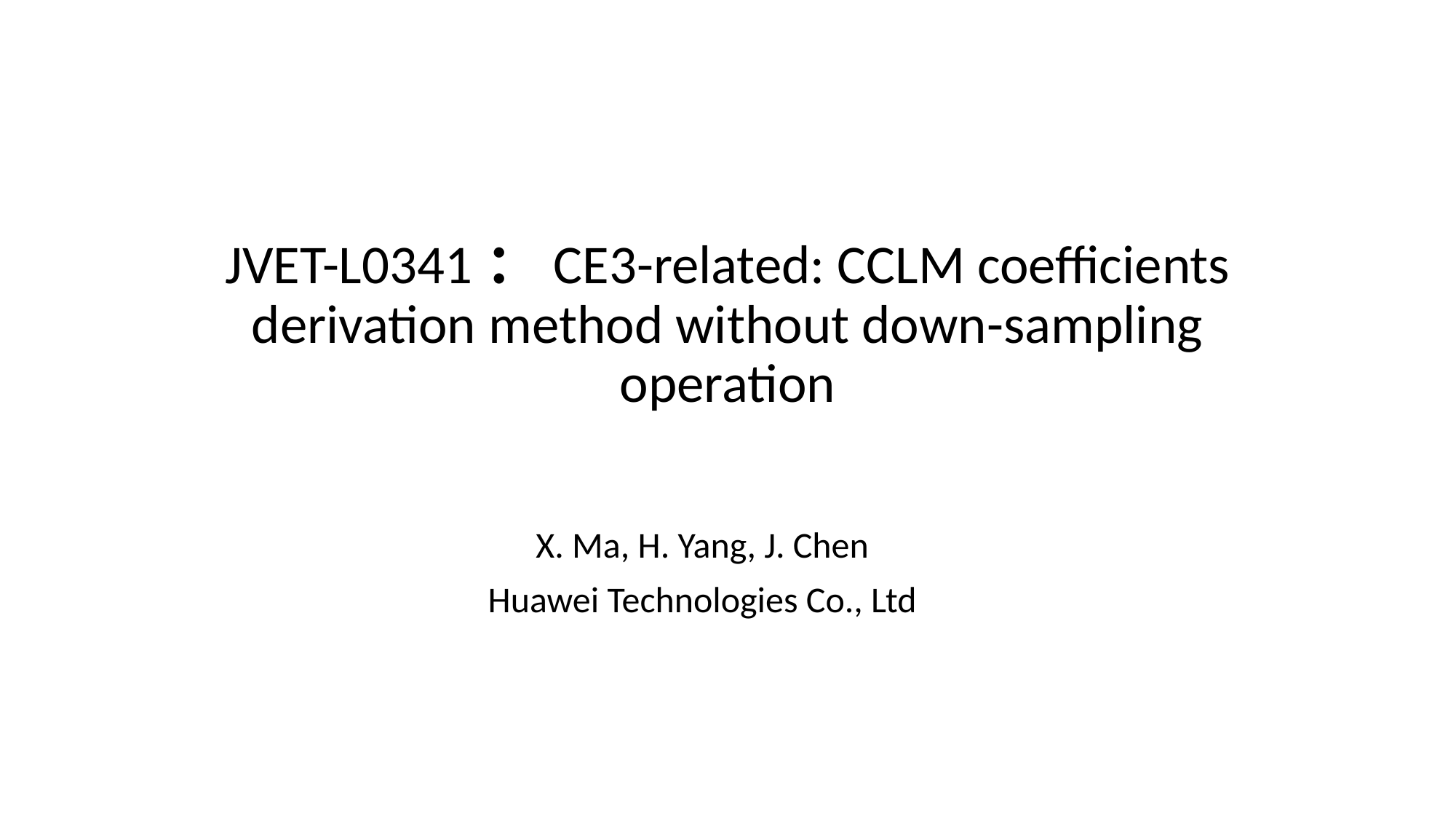

# JVET-L0341：CE3-related: CCLM coefficients derivation method without down-sampling operation
X. Ma, H. Yang, J. Chen
Huawei Technologies Co., Ltd